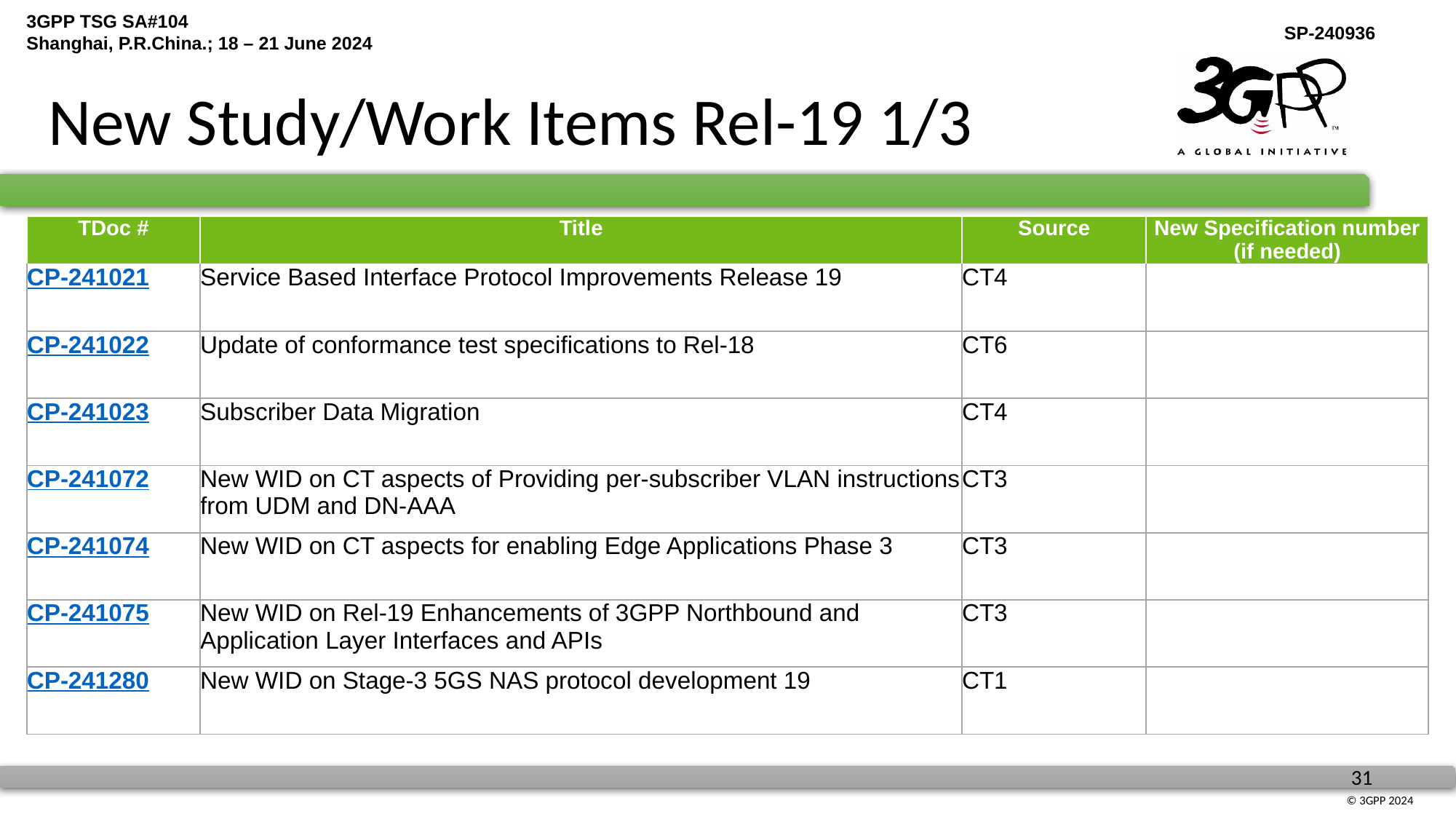

# New Study/Work Items Rel-19 1/3
| TDoc # | Title | Source | New Specification number (if needed) |
| --- | --- | --- | --- |
| CP-241021 | Service Based Interface Protocol Improvements Release 19 | CT4 |  |
| CP-241022 | Update of conformance test specifications to Rel-18 | CT6 |  |
| CP-241023 | Subscriber Data Migration | CT4 |  |
| CP-241072 | New WID on CT aspects of Providing per-subscriber VLAN instructions from UDM and DN-AAA | CT3 |  |
| CP-241074 | New WID on CT aspects for enabling Edge Applications Phase 3 | CT3 |  |
| CP-241075 | New WID on Rel-19 Enhancements of 3GPP Northbound and Application Layer Interfaces and APIs | CT3 |  |
| CP-241280 | New WID on Stage-3 5GS NAS protocol development 19 | CT1 |  |